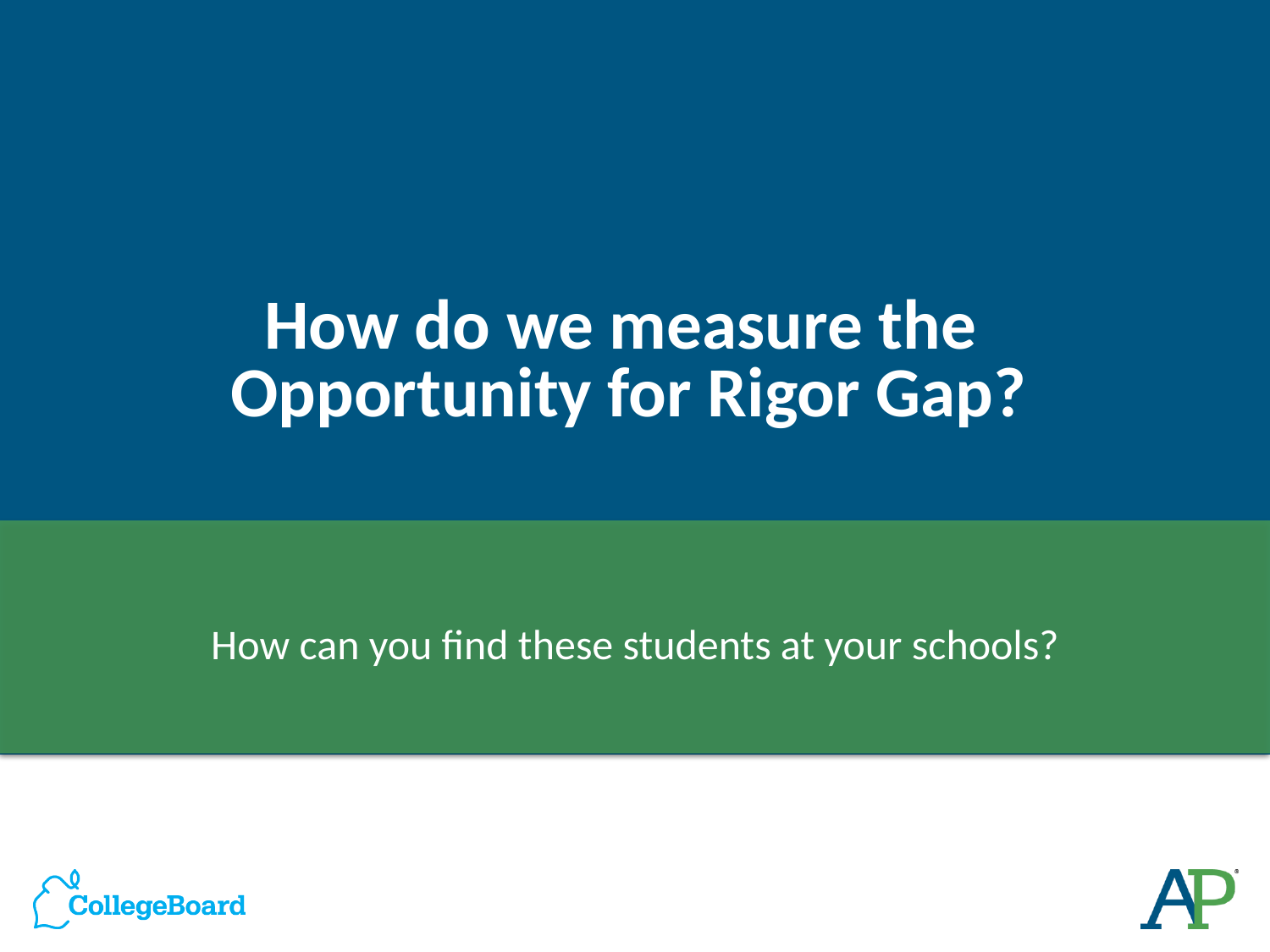

# How do we measure the Opportunity for Rigor Gap?
How can you find these students at your schools?